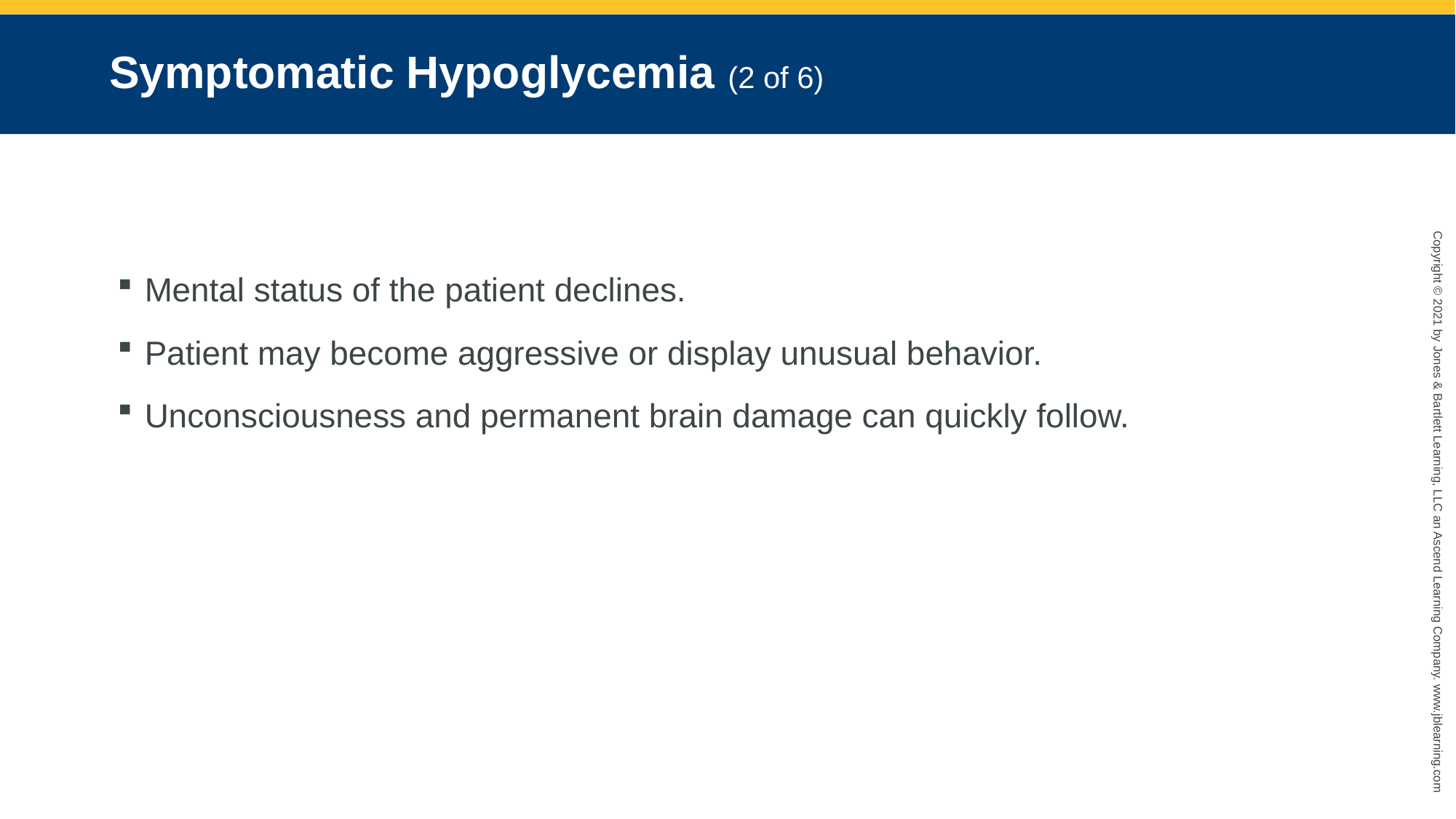

# Symptomatic Hypoglycemia (2 of 6)
Mental status of the patient declines.
Patient may become aggressive or display unusual behavior.
Unconsciousness and permanent brain damage can quickly follow.